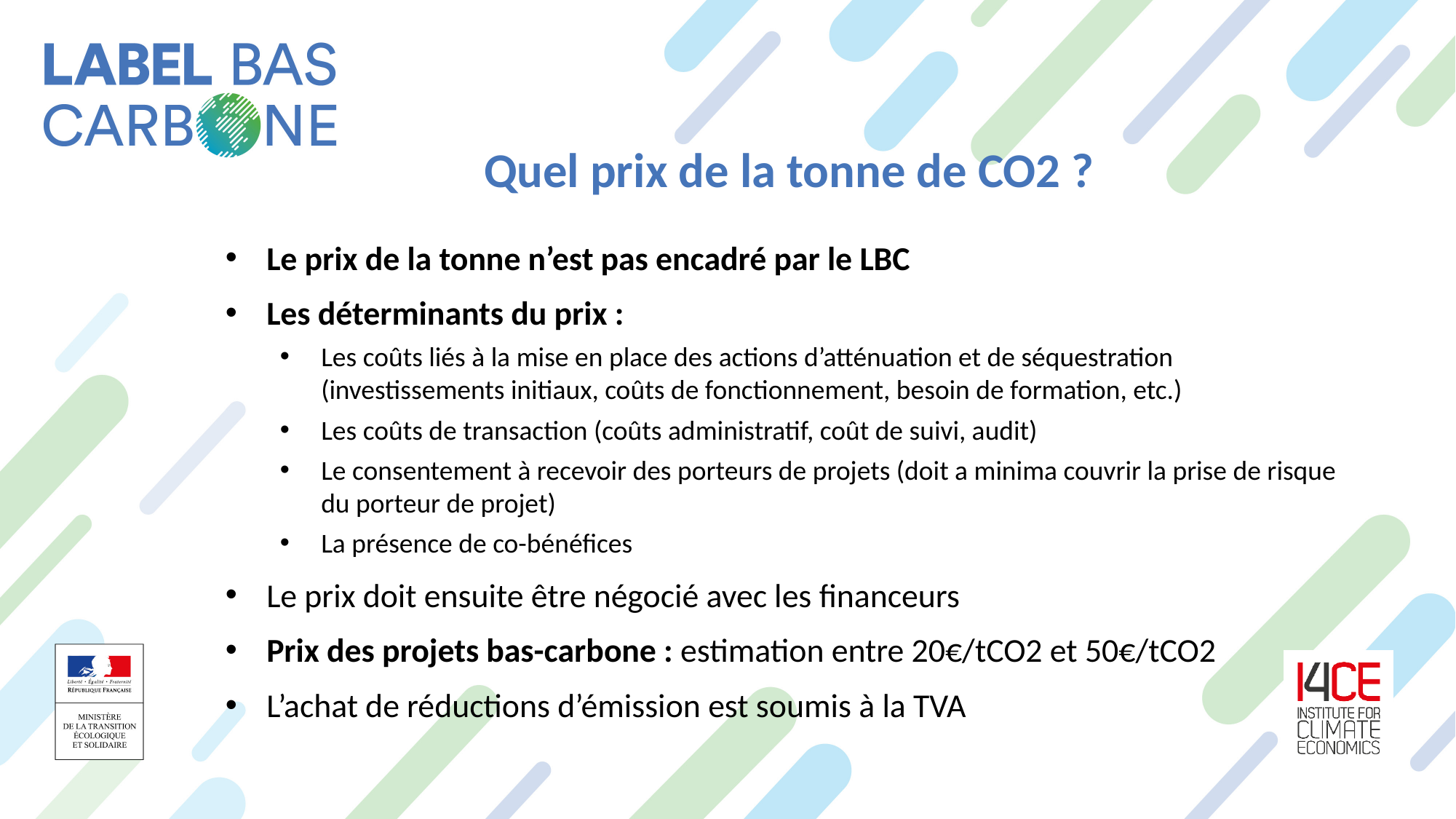

Quel prix de la tonne de CO2 ?

Le prix de la tonne n’est pas encadré par le LBC
Les déterminants du prix :
Les coûts liés à la mise en place des actions d’atténuation et de séquestration (investissements initiaux, coûts de fonctionnement, besoin de formation, etc.)
Les coûts de transaction (coûts administratif, coût de suivi, audit)
Le consentement à recevoir des porteurs de projets (doit a minima couvrir la prise de risque du porteur de projet)
La présence de co-bénéfices
Le prix doit ensuite être négocié avec les financeurs
Prix des projets bas-carbone : estimation entre 20€/tCO2 et 50€/tCO2
L’achat de réductions d’émission est soumis à la TVA